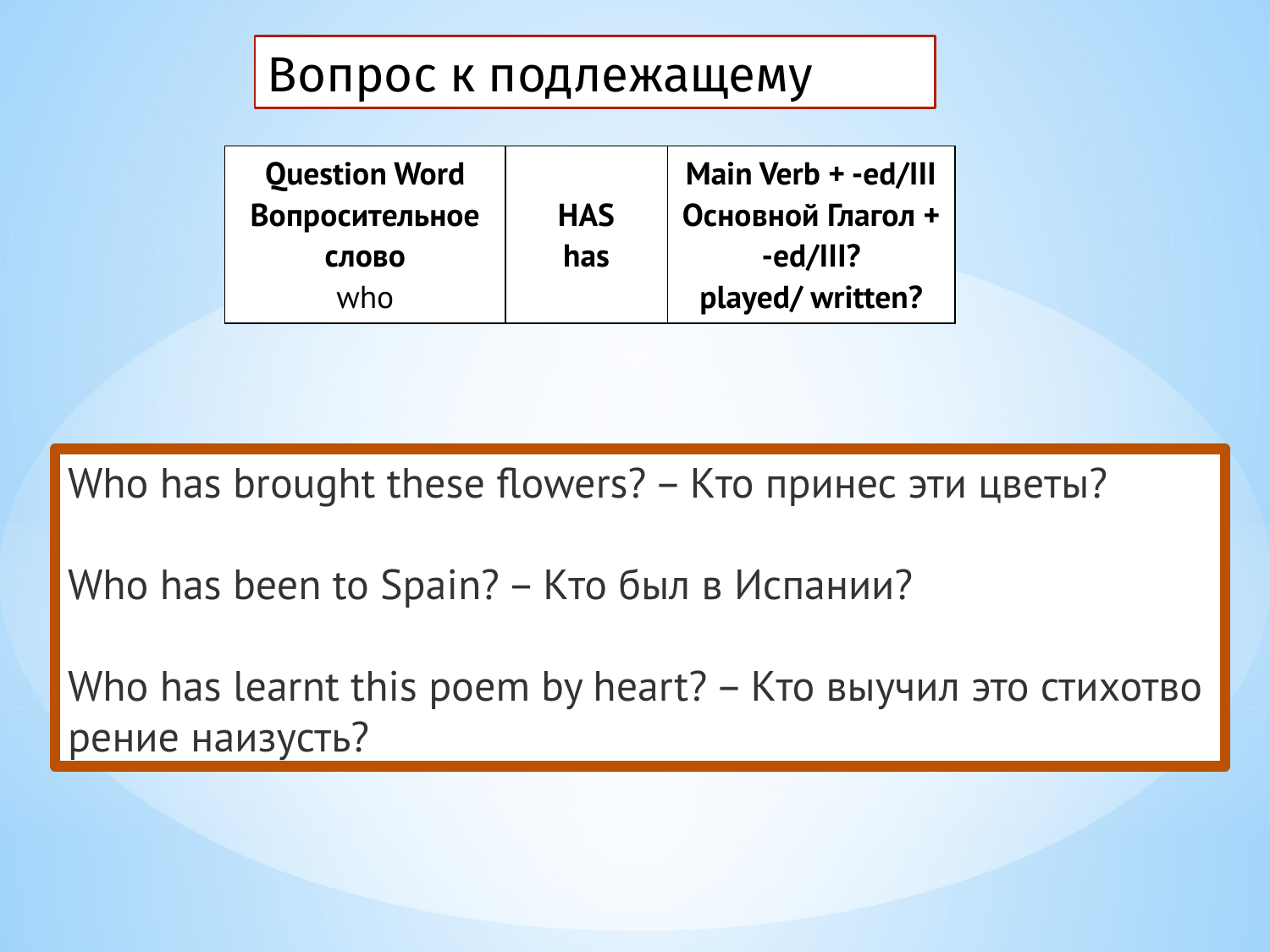

Вопрос к подлежащему
| Question Word Во­про­си­тель­ное слово who | HAS has | Main Verb + -ed/III Ос­нов­ной Гла­гол + -ed/III? played/ written? |
| --- | --- | --- |
Who has brought these flowers? – Кто при­нес эти цветы?

Who has been to Spain? – Кто был в Ис­па­нии?

Who has learnt this poem by heart? – Кто вы­учил это сти­хо­тво­ре­ние на­и­зусть?